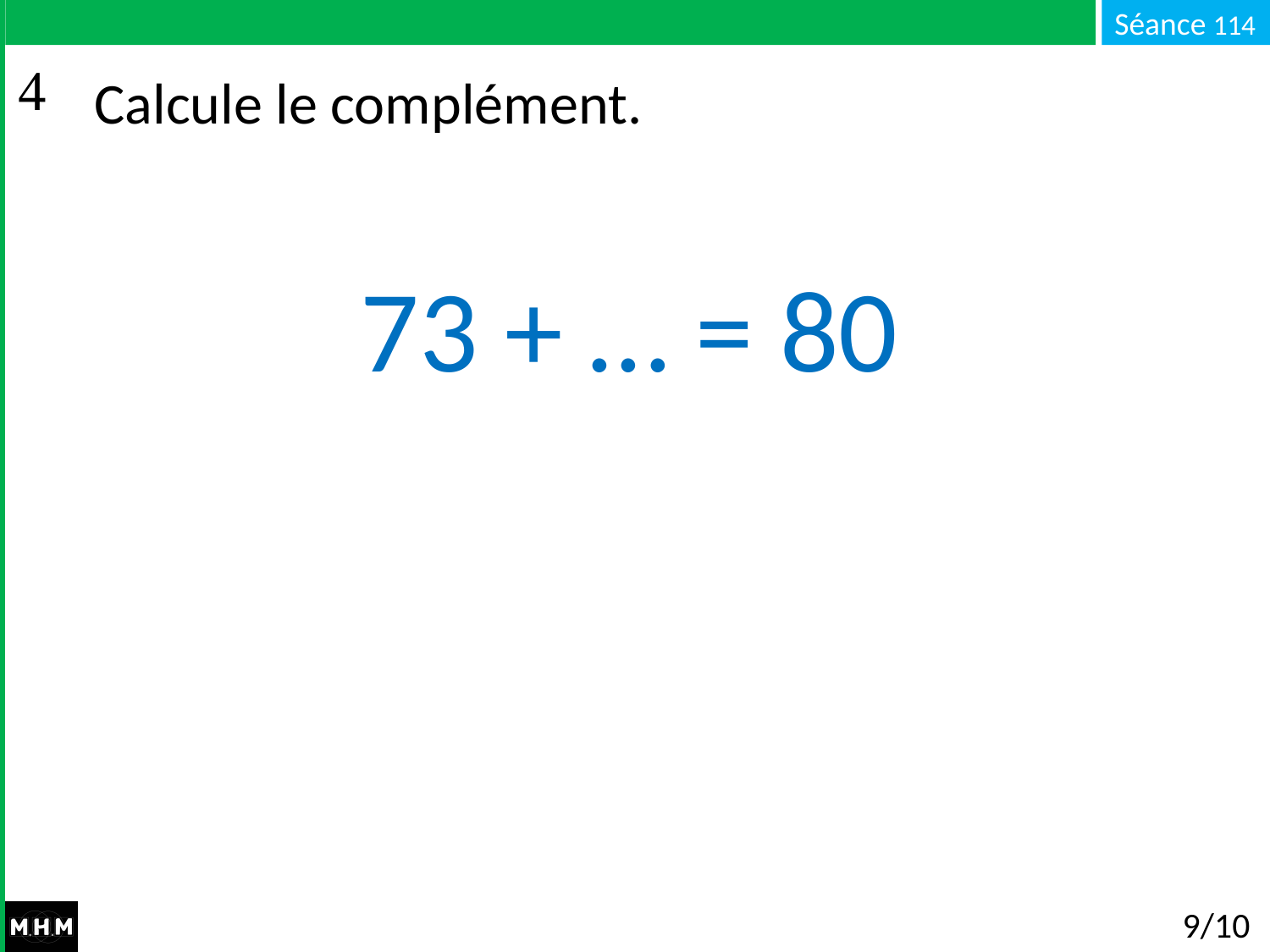

# Calcule le complément.
73 + … = 80
9/10